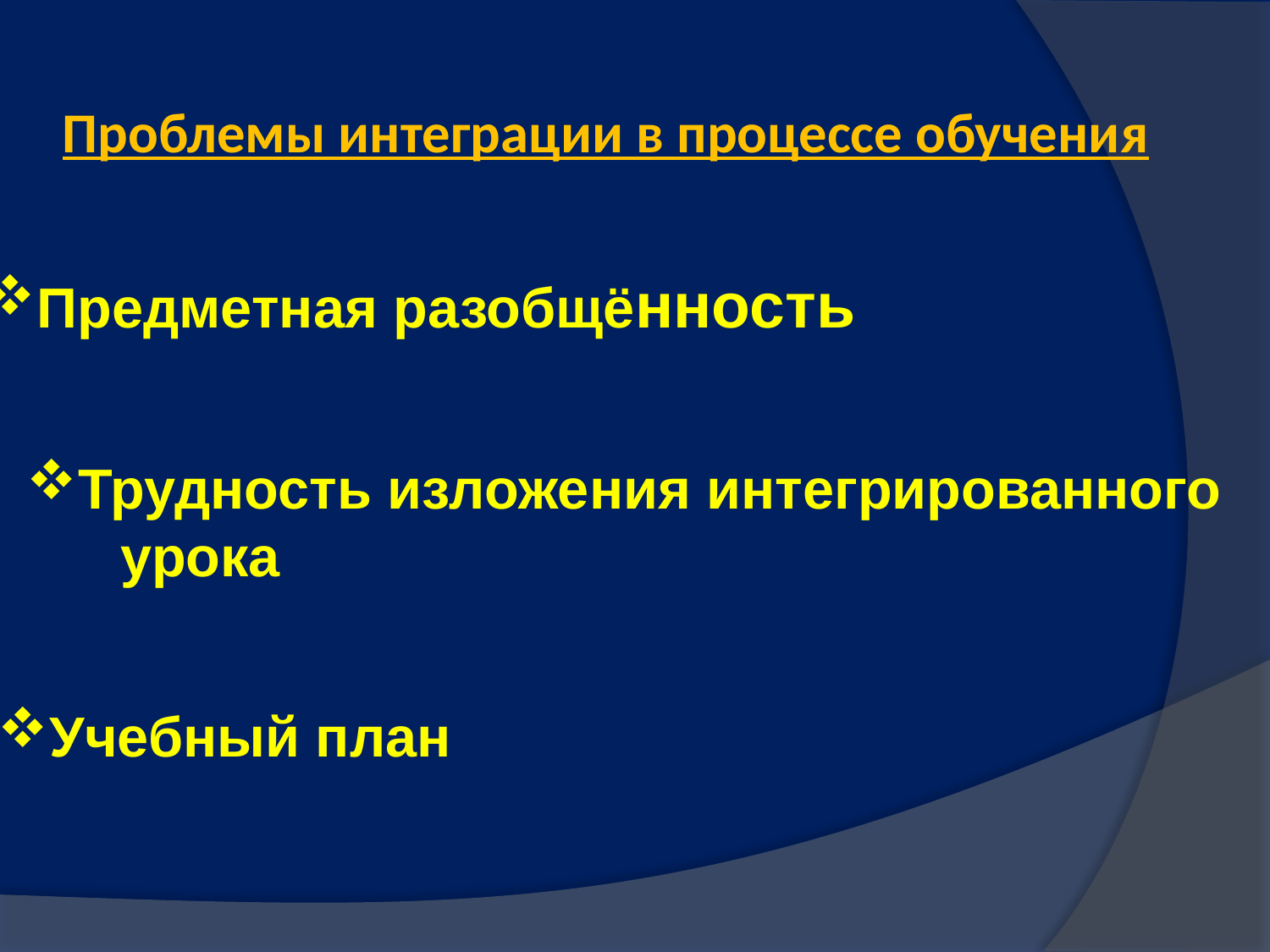

Проблемы интеграции в процессе обучения
Предметная разобщённость
Трудность изложения интегрированного
      урока
Учебный план